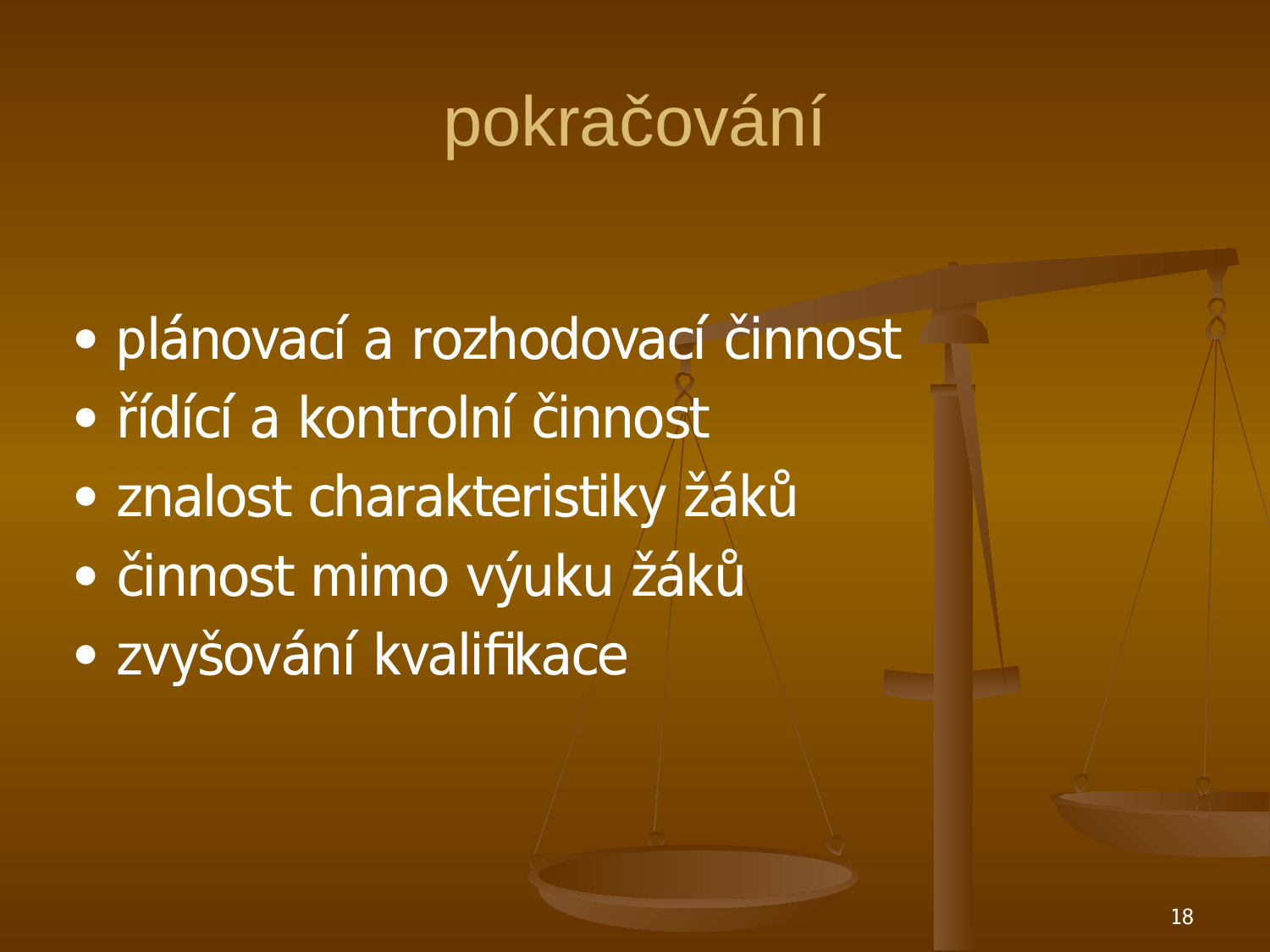

# pokračování
• plánovací a rozhodovací činnost
• řídící a kontrolní činnost
• znalost charakteristiky žáků
• činnost mimo výuku žáků
• zvyšování kvalifikace
18